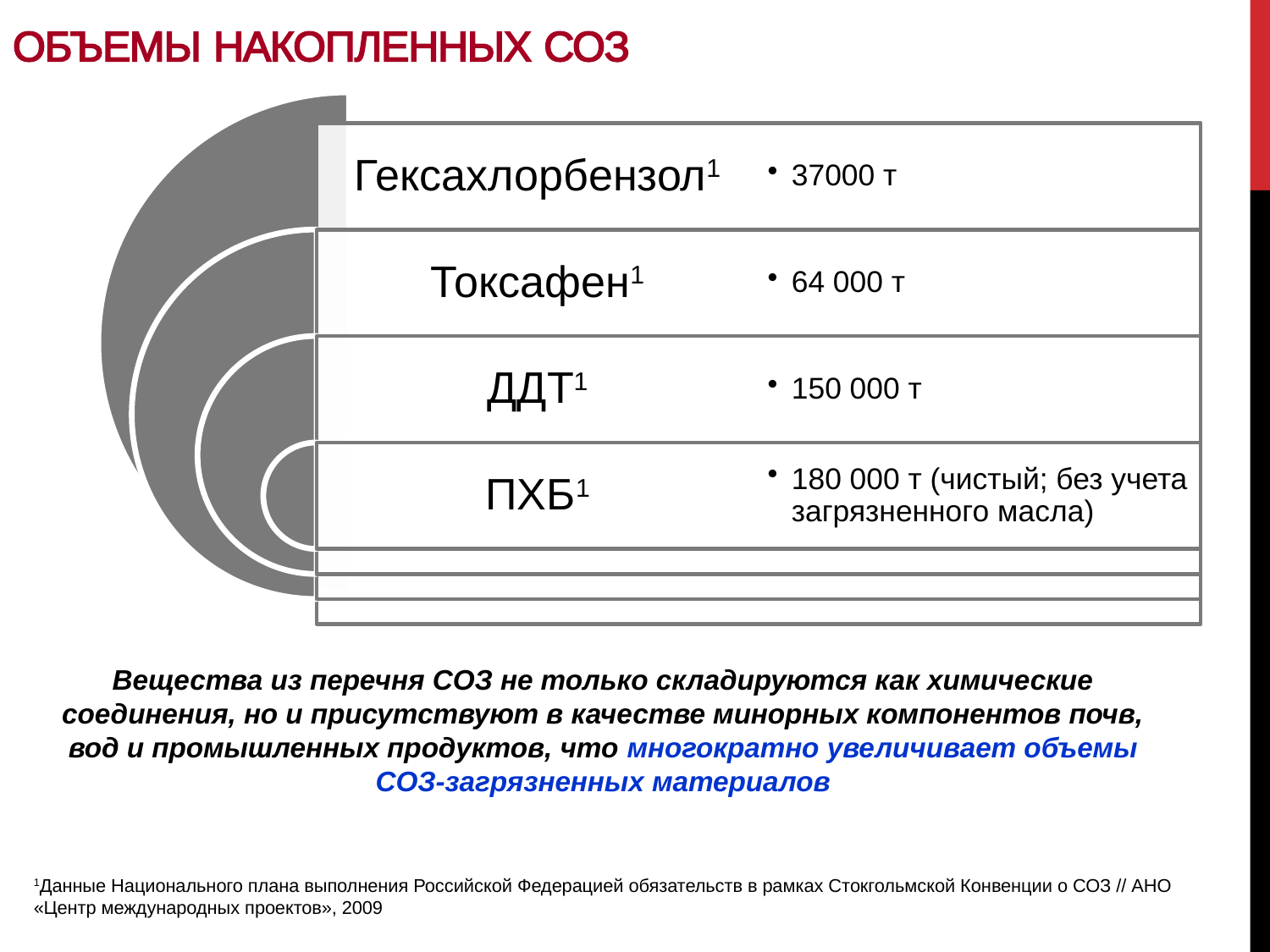

# Объемы накопленных СОЗ
Гексахлорбензол1
Токсафен1
ДДТ1
ПХБ1
37000 т
64 000 т
150 000 т
180 000 т (чистый; без учета загрязненного масла)
Вещества из перечня СОЗ не только складируются как химические соединения, но и присутствуют в качестве минорных компонентов почв, вод и промышленных продуктов, что многократно увеличивает объемы СОЗ-загрязненных материалов
1Данные Национального плана выполнения Российской Федерацией обязательств в рамках Стокгольмской Конвенции о СОЗ // АНО «Центр международных проектов», 2009